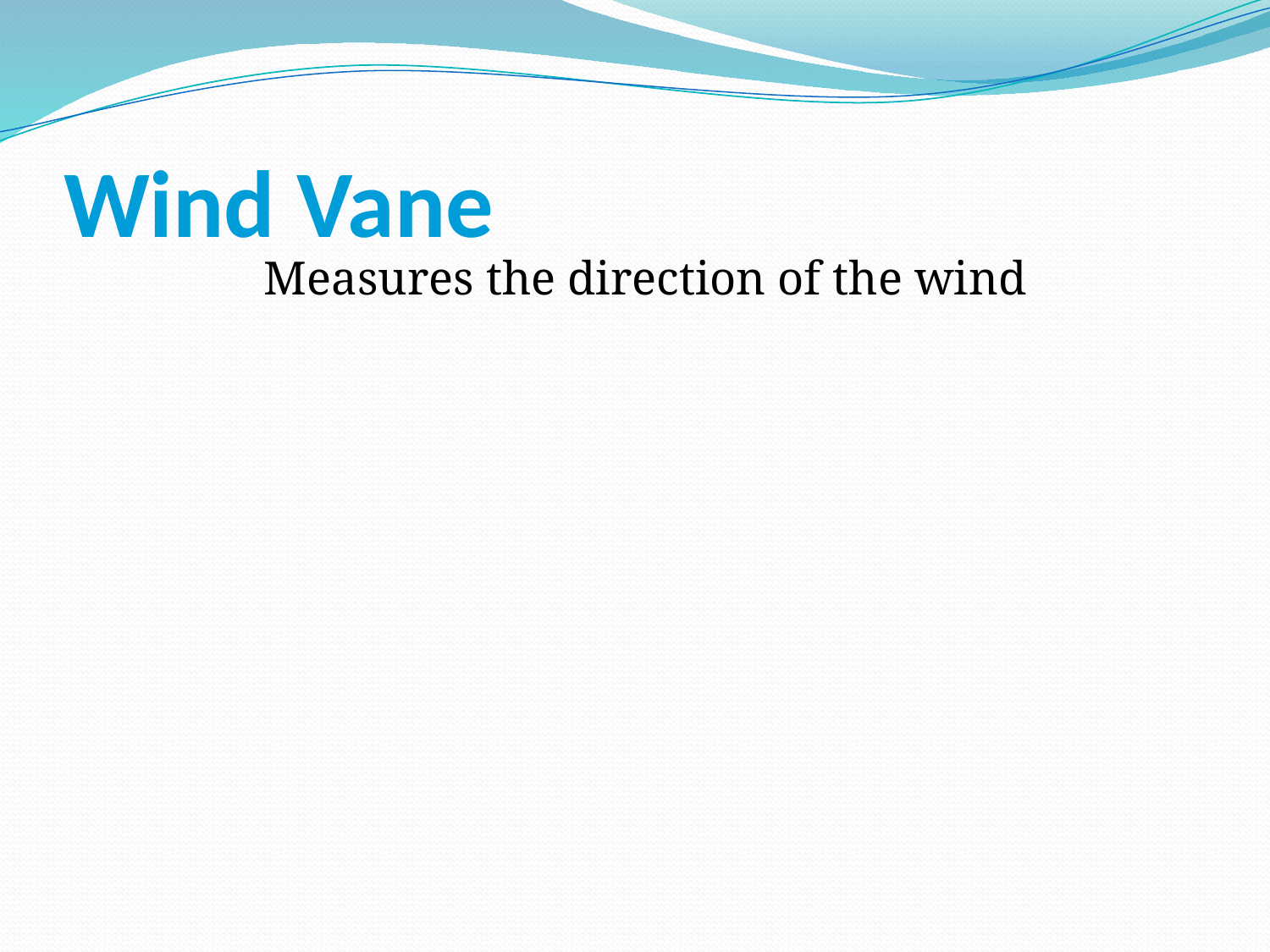

# Wind Vane
Measures the direction of the wind